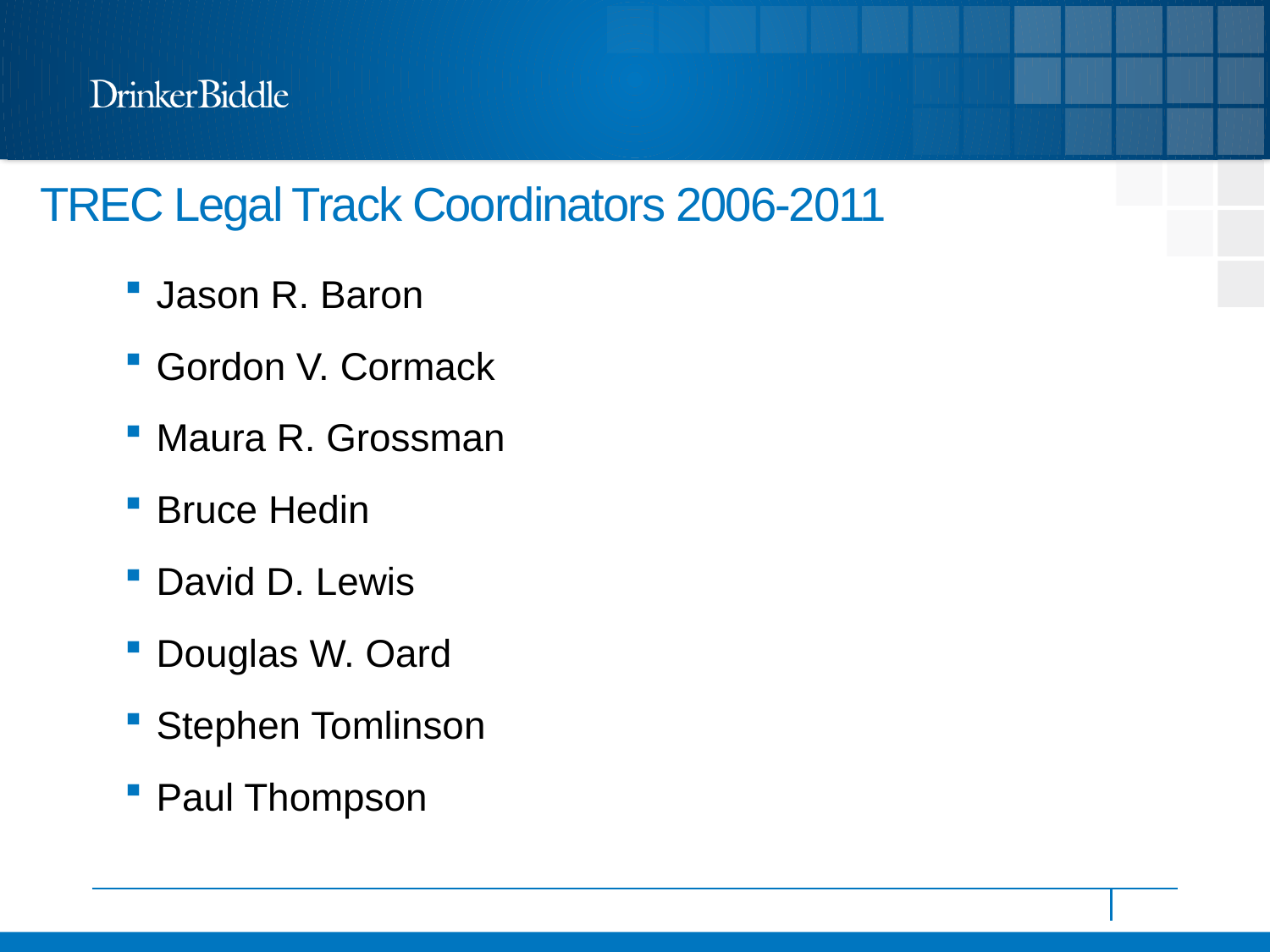

# TREC Legal Track Coordinators 2006-2011
Jason R. Baron
Gordon V. Cormack
Maura R. Grossman
Bruce Hedin
David D. Lewis
Douglas W. Oard
Stephen Tomlinson
Paul Thompson